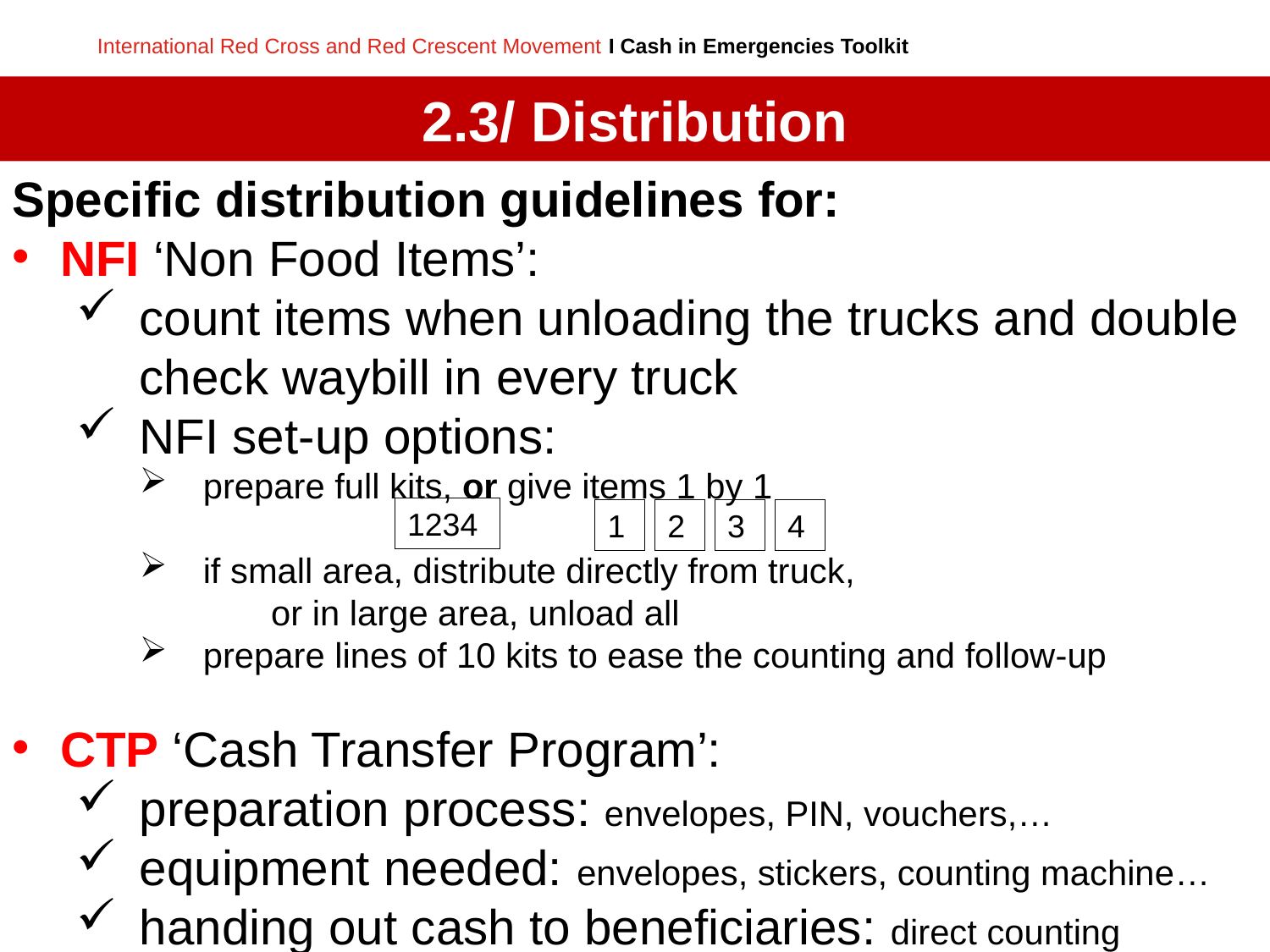

# 2.3/ Distribution
Specific distribution guidelines for:
NFI ‘Non Food Items’:
count items when unloading the trucks and double check waybill in every truck
NFI set-up options:
prepare full kits, or give items 1 by 1

if small area, distribute directly from truck,
	       or in large area, unload all
prepare lines of 10 kits to ease the counting and follow-up

CTP ‘Cash Transfer Program’:
preparation process: envelopes, PIN, vouchers,…
equipment needed: envelopes, stickers, counting machine…
handing out cash to beneficiaries: direct counting
1234
1
2
3
4